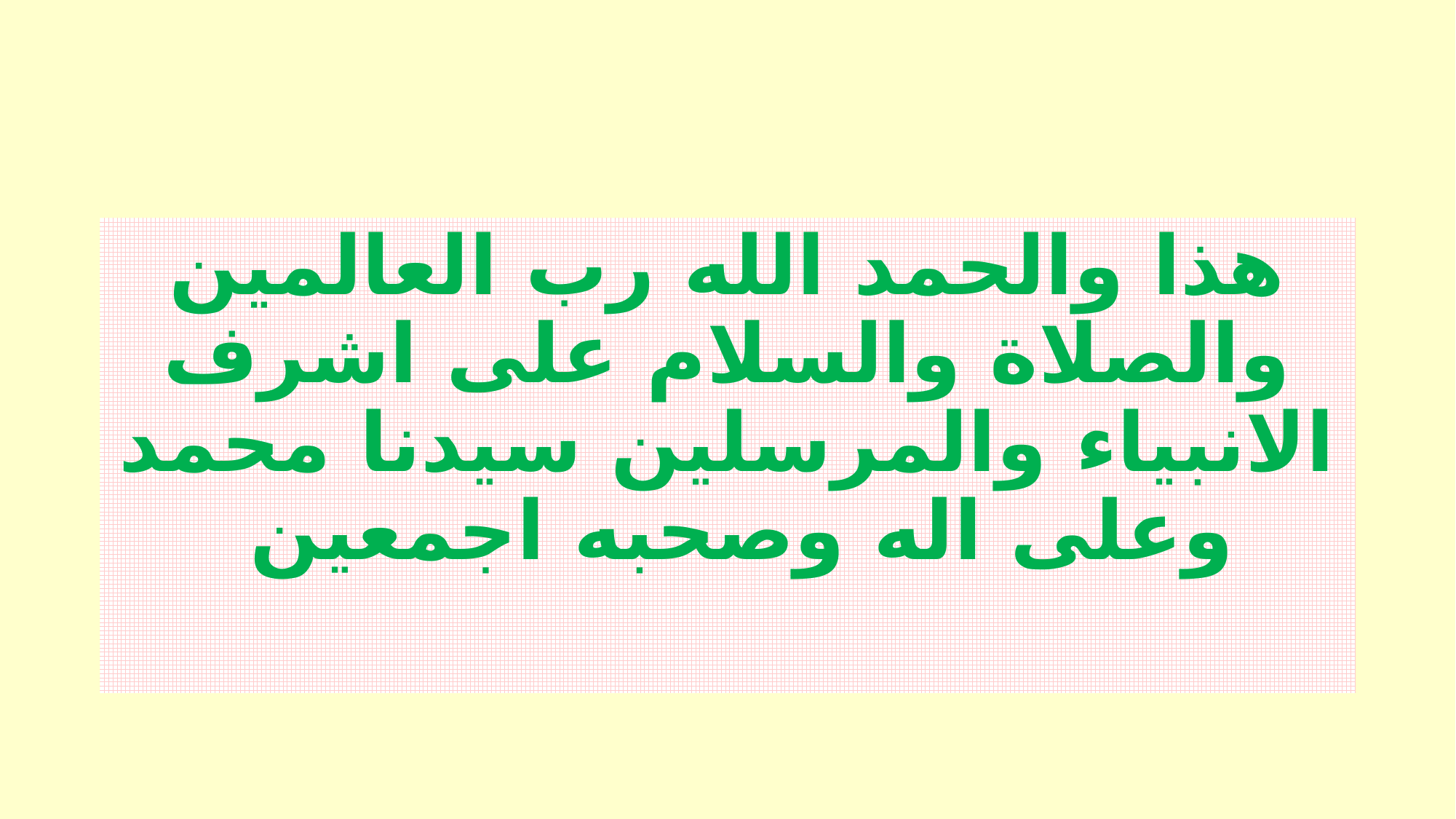

هذا والحمد الله رب العالمين والصلاة والسلام على اشرف الانبياء والمرسلين سيدنا محمد وعلى اله وصحبه اجمعين